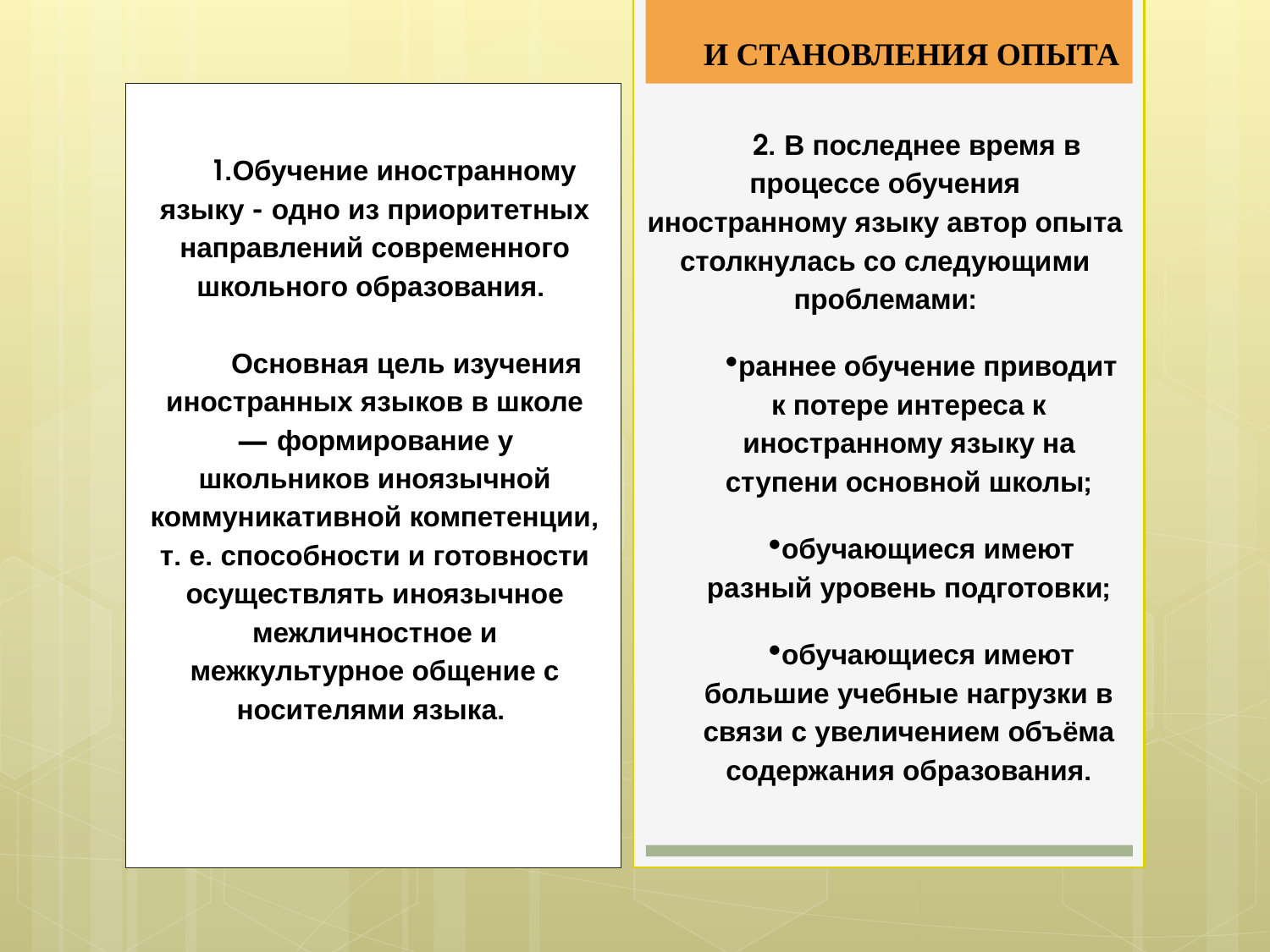

УСЛОВИЯ ВОЗНИКНОВЕНИЯ
      И СТАНОВЛЕНИЯ ОПЫТА
2. В последнее время в процессе обучения иностранному языку автор опыта столкнулась со следующими проблемами:

раннее обучение приводит к потере интереса к иностранному языку на ступени основной школы;

обучающиеся имеют разный уровень подготовки;

обучающиеся имеют большие учебные нагрузки в связи с увеличением объёма содержания образования.
Обучение иностранному языку - одно из приоритетных направлений современного школьного образования.

Основная цель изучения иностранных языков в школе ― формирование у школьников иноязычной коммуникативной компетенции, т. е. способности и готовности осуществлять иноязычное межличностное и межкультурное общение с носителями языка.